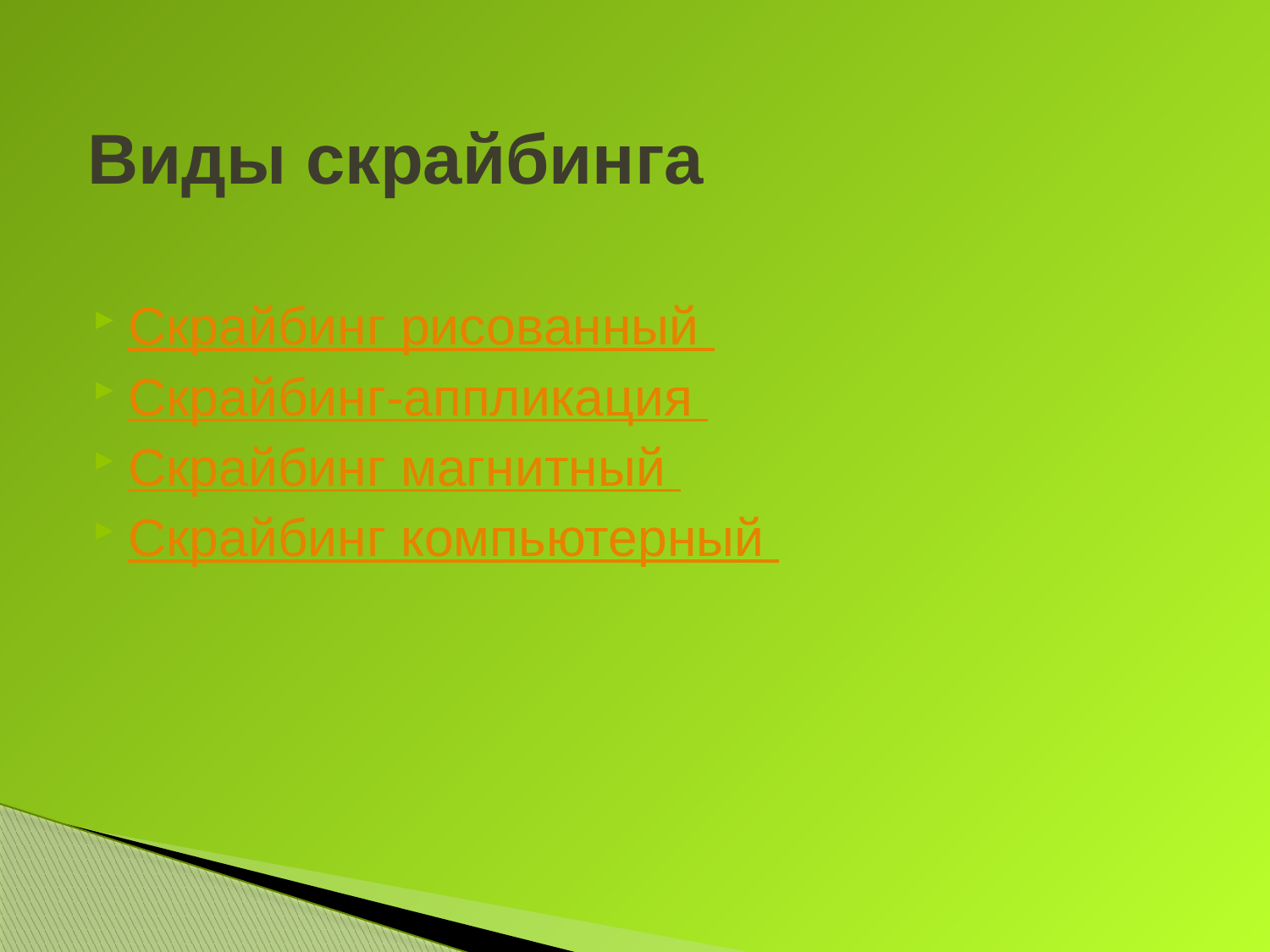

# Виды скрайбинга
Скрайбинг рисованный
Скрайбинг-аппликация
Скрайбинг магнитный
Скрайбинг компьютерный